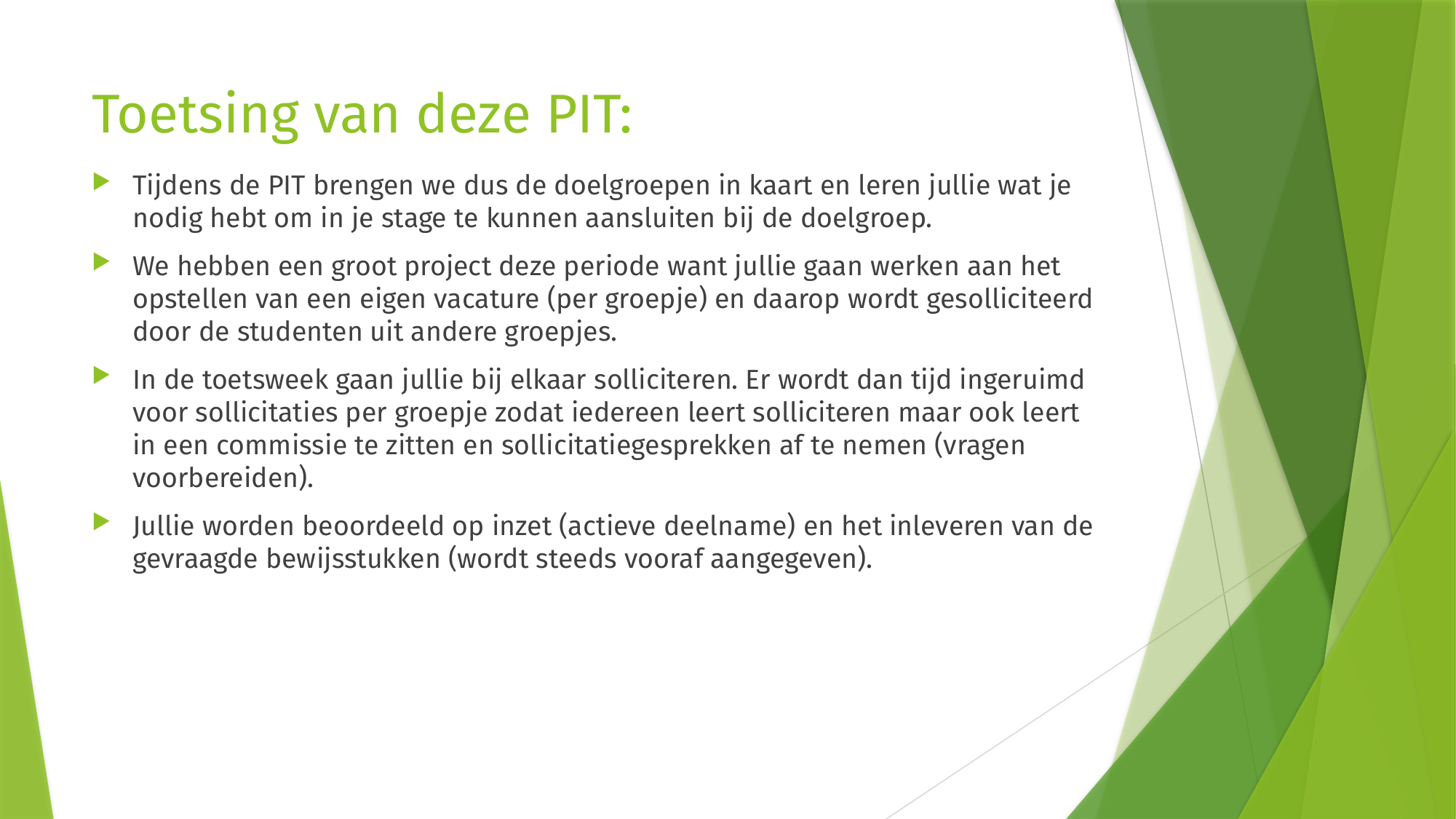

# Toetsing van deze PIT:
Tijdens de PIT brengen we dus de doelgroepen in kaart en leren jullie wat je nodig hebt om in je stage te kunnen aansluiten bij de doelgroep.
We hebben een groot project deze periode want jullie gaan werken aan het opstellen van een eigen vacature (per groepje) en daarop wordt gesolliciteerd door de studenten uit andere groepjes.
In de toetsweek gaan jullie bij elkaar solliciteren. Er wordt dan tijd ingeruimd voor sollicitaties per groepje zodat iedereen leert solliciteren maar ook leert in een commissie te zitten en sollicitatiegesprekken af te nemen (vragen voorbereiden).
Jullie worden beoordeeld op inzet (actieve deelname) en het inleveren van de gevraagde bewijsstukken (wordt steeds vooraf aangegeven).